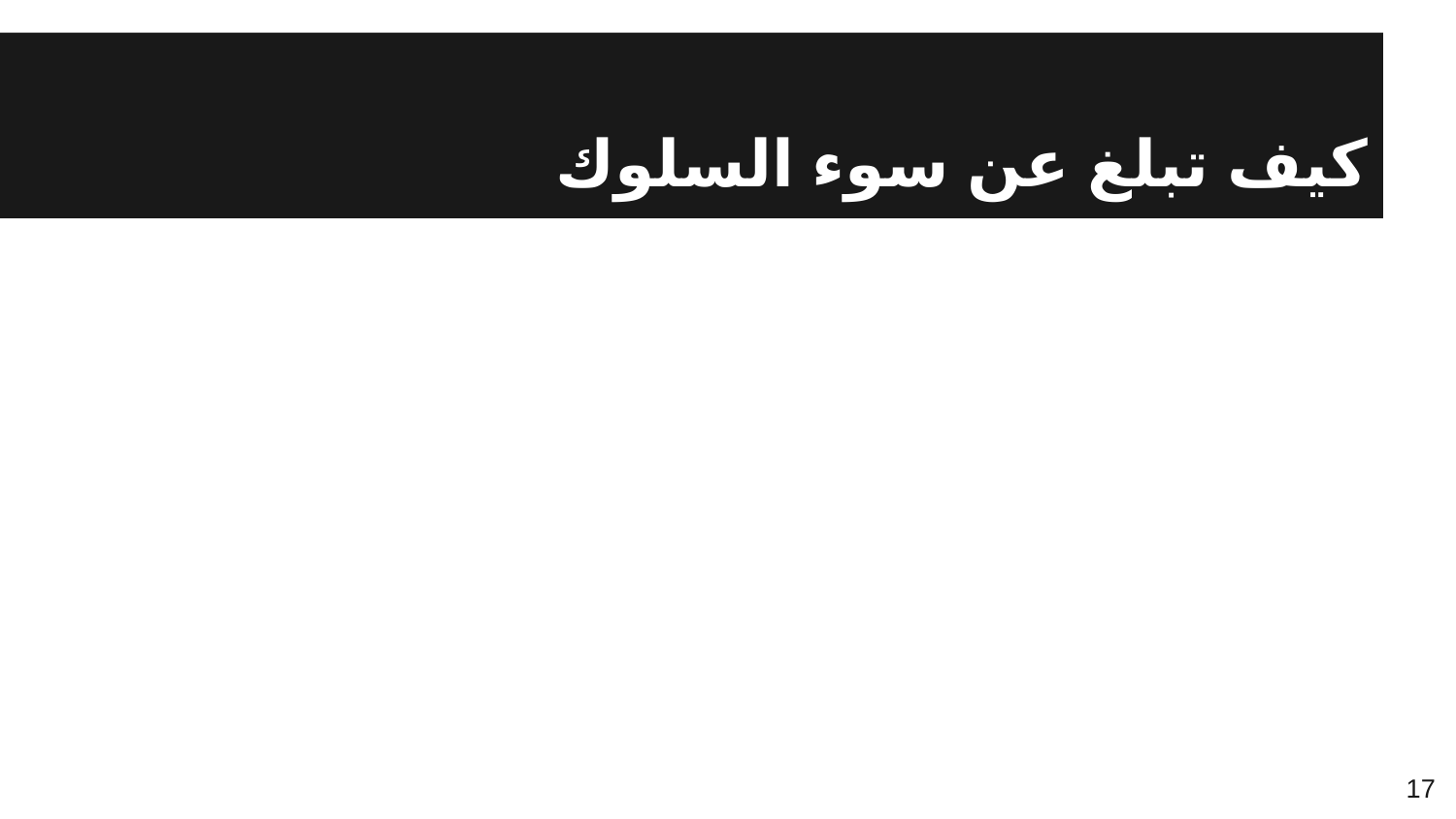

# كيف تبلغ عن سوء السلوك
17